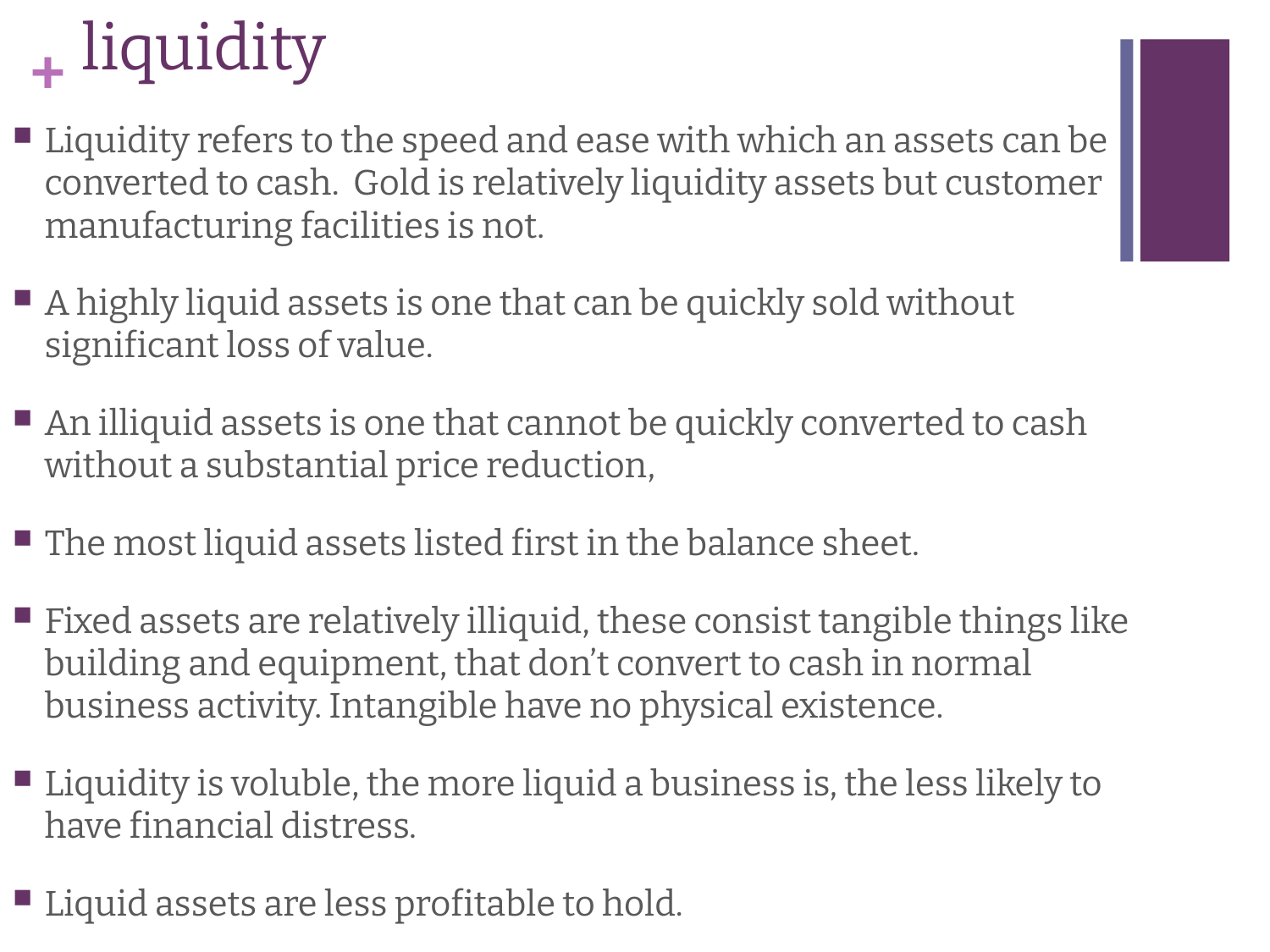

# liquidity
Liquidity refers to the speed and ease with which an assets can be converted to cash.  Gold is relatively liquidity assets but customer manufacturing facilities is not.
A highly liquid assets is one that can be quickly sold without significant loss of value.
An illiquid assets is one that cannot be quickly converted to cash without a substantial price reduction,
The most liquid assets listed first in the balance sheet.
Fixed assets are relatively illiquid, these consist tangible things like building and equipment, that don’t convert to cash in normal business activity. Intangible have no physical existence.
Liquidity is voluble, the more liquid a business is, the less likely to have financial distress.
Liquid assets are less profitable to hold.